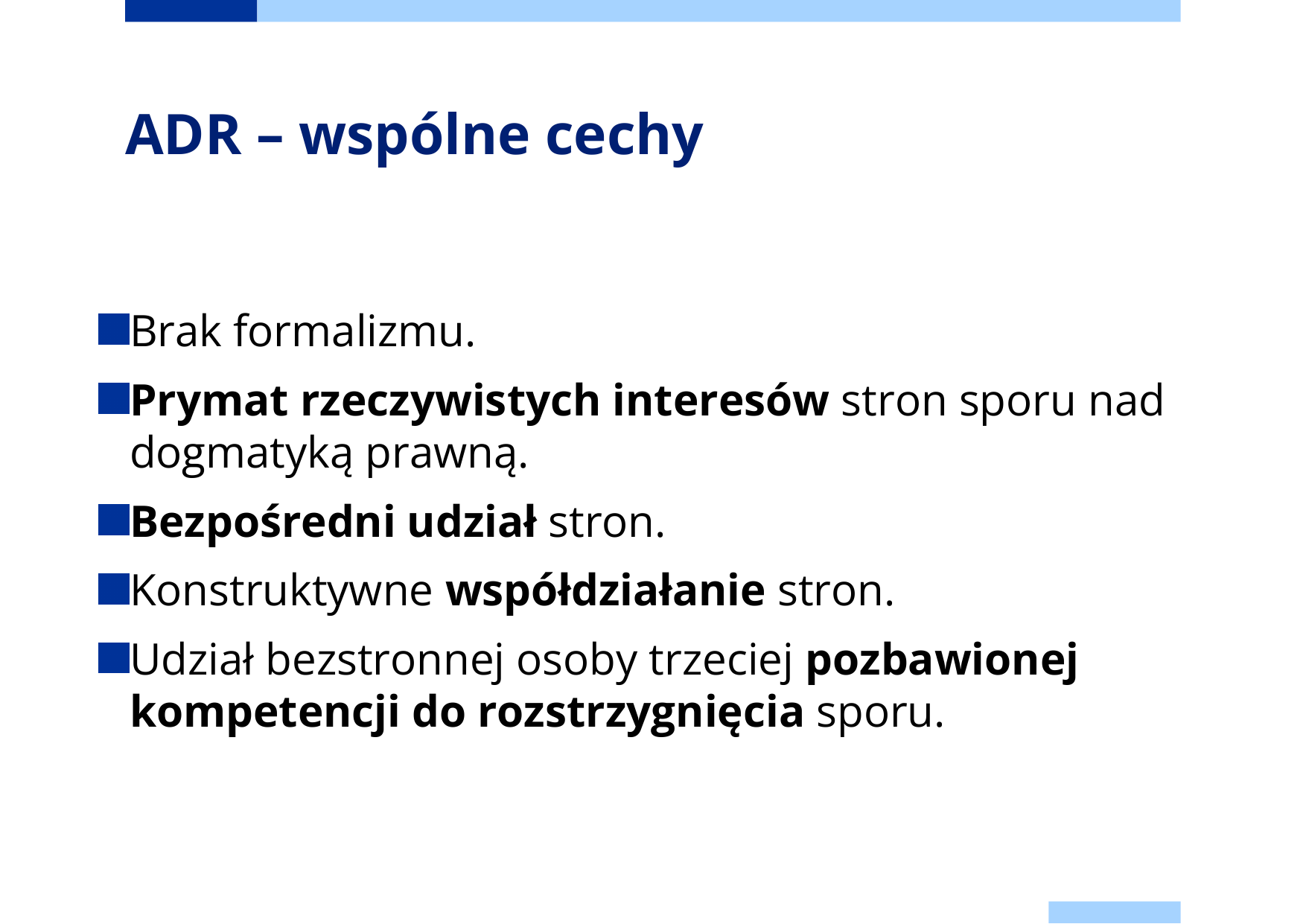

# ADR – wspólne cechy
Brak formalizmu.
Prymat rzeczywistych interesów stron sporu nad dogmatyką prawną.
Bezpośredni udział stron.
Konstruktywne współdziałanie stron.
Udział bezstronnej osoby trzeciej pozbawionej kompetencji do rozstrzygnięcia sporu.